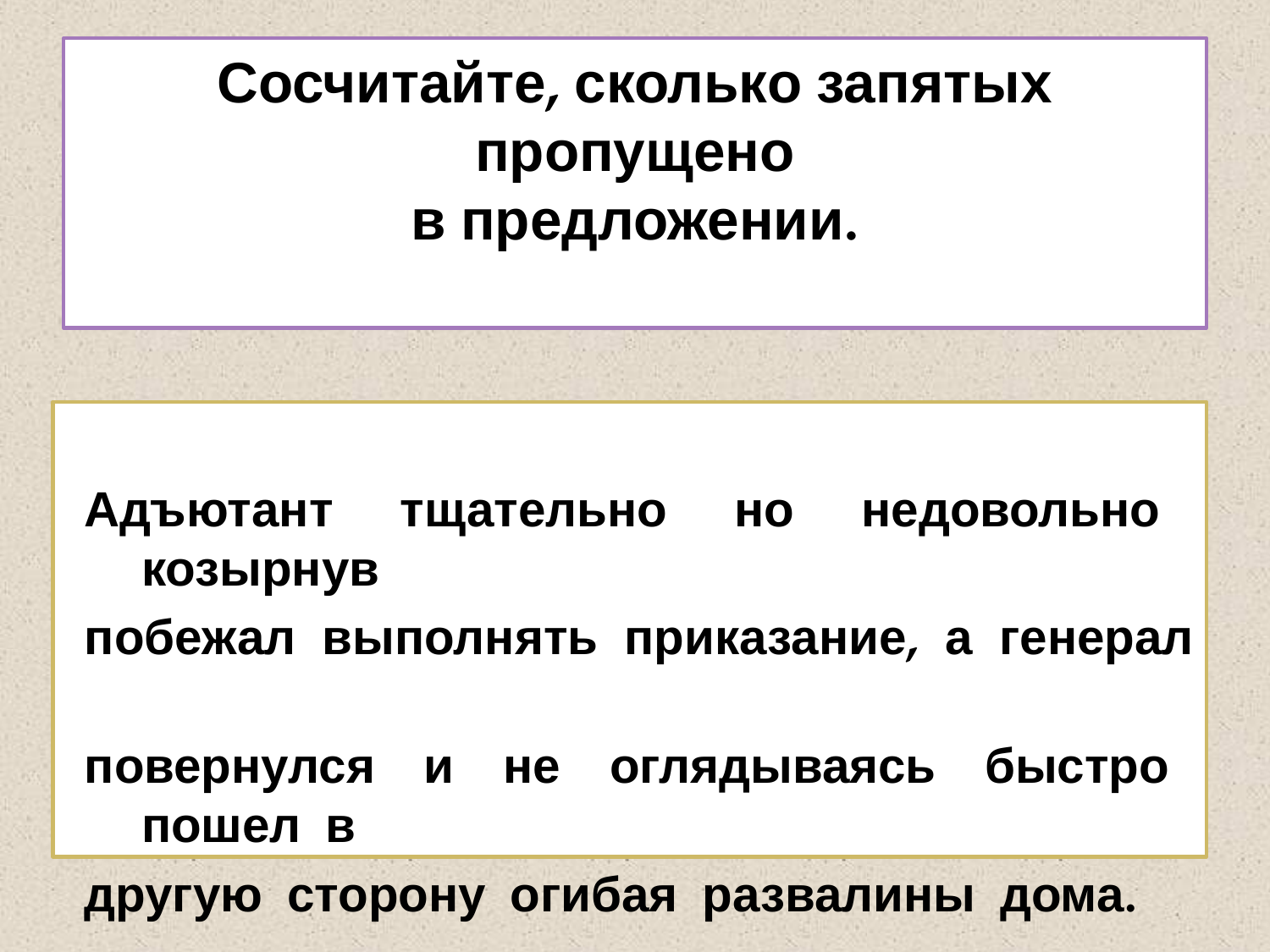

# Сосчитайте, сколько запятых пропущено в предложении.

Адъютант  тщательно  но  недовольно  козырнув
побежал  выполнять  приказание,  а  генерал
повернулся  и  не  оглядываясь  быстро  пошел  в
другую  сторону  огибая  развалины  дома.